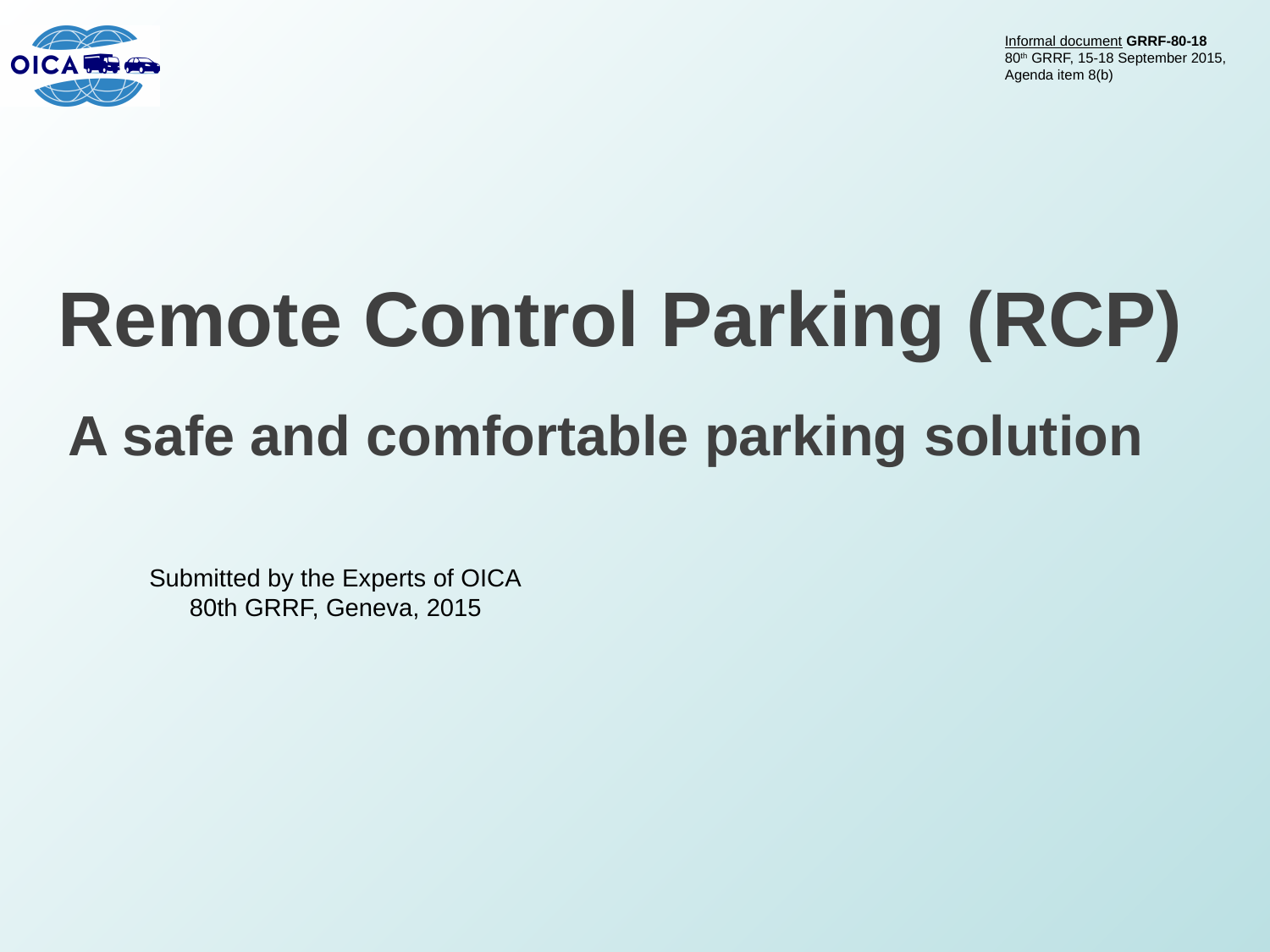

Informal document GRRF-80-18
80th GRRF, 15-18 September 2015,
Agenda item 8(b)
# Remote Control Parking (RCP)
A safe and comfortable parking solution
Submitted by the Experts of OICA
80th GRRF, Geneva, 2015